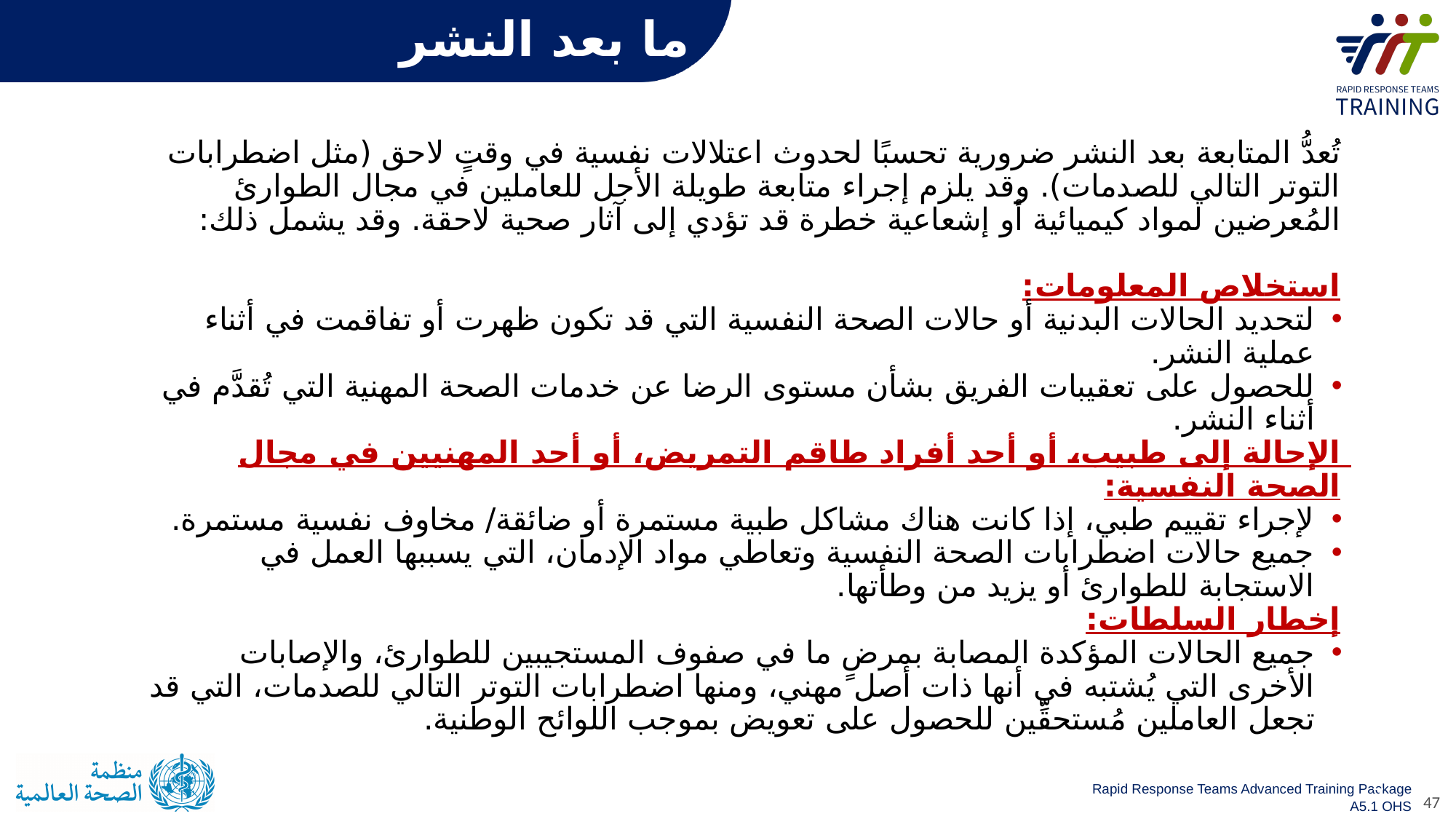

# ما بعد النشر
تُعدُّ المتابعة بعد النشر ضرورية تحسبًا لحدوث اعتلالات نفسية في وقتٍ لاحق (مثل اضطرابات التوتر التالي للصدمات). وقد يلزم إجراء متابعة طويلة الأجل للعاملين في مجال الطوارئ المُعرضين لمواد كيميائية أو إشعاعية خطرة قد تؤدي إلى آثار صحية لاحقة. وقد يشمل ذلك:

استخلاص المعلومات:
لتحديد الحالات البدنية أو حالات الصحة النفسية التي قد تكون ظهرت أو تفاقمت في أثناء عملية النشر.
للحصول على تعقيبات الفريق بشأن مستوى الرضا عن خدمات الصحة المهنية التي تُقدَّم في أثناء النشر.
الإحالة إلى طبيب، أو أحد أفراد طاقم التمريض، أو أحد المهنيين في مجال الصحة النفسية:
لإجراء تقييم طبي، إذا كانت هناك مشاكل طبية مستمرة أو ضائقة/ مخاوف نفسية مستمرة.
جميع حالات اضطرابات الصحة النفسية وتعاطي مواد الإدمان، التي يسببها العمل في الاستجابة للطوارئ أو يزيد من وطأتها.
إخطار السلطات:
جميع الحالات المؤكدة المصابة بمرضٍ ما في صفوف المستجيبين للطوارئ، والإصابات الأخرى التي يُشتبه في أنها ذات أصل مهني، ومنها اضطرابات التوتر التالي للصدمات، التي قد تجعل العاملين مُستحقِّين للحصول على تعويض بموجب اللوائح الوطنية.
47